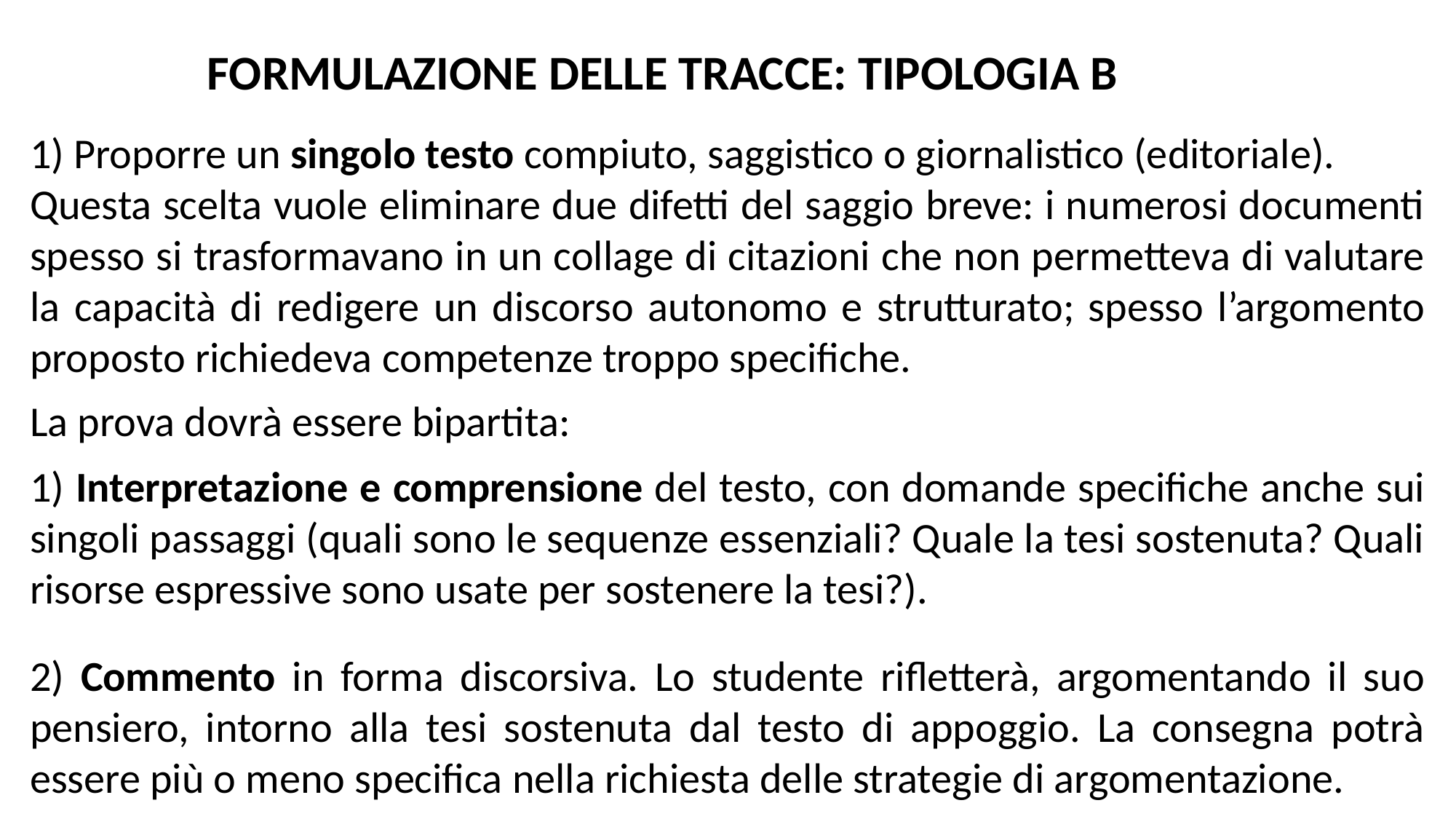

FORMULAZIONE DELLE TRACCE: TIPOLOGIA B
1) Proporre un singolo testo compiuto, saggistico o giornalistico (editoriale).
Questa scelta vuole eliminare due difetti del saggio breve: i numerosi documenti spesso si trasformavano in un collage di citazioni che non permetteva di valutare la capacità di redigere un discorso autonomo e strutturato; spesso l’argomento proposto richiedeva competenze troppo specifiche.
La prova dovrà essere bipartita:

1) Interpretazione e comprensione del testo, con domande specifiche anche sui singoli passaggi (quali sono le sequenze essenziali? Quale la tesi sostenuta? Quali risorse espressive sono usate per sostenere la tesi?).

2) Commento in forma discorsiva. Lo studente rifletterà, argomentando il suo pensiero, intorno alla tesi sostenuta dal testo di appoggio. La consegna potrà essere più o meno specifica nella richiesta delle strategie di argomentazione.